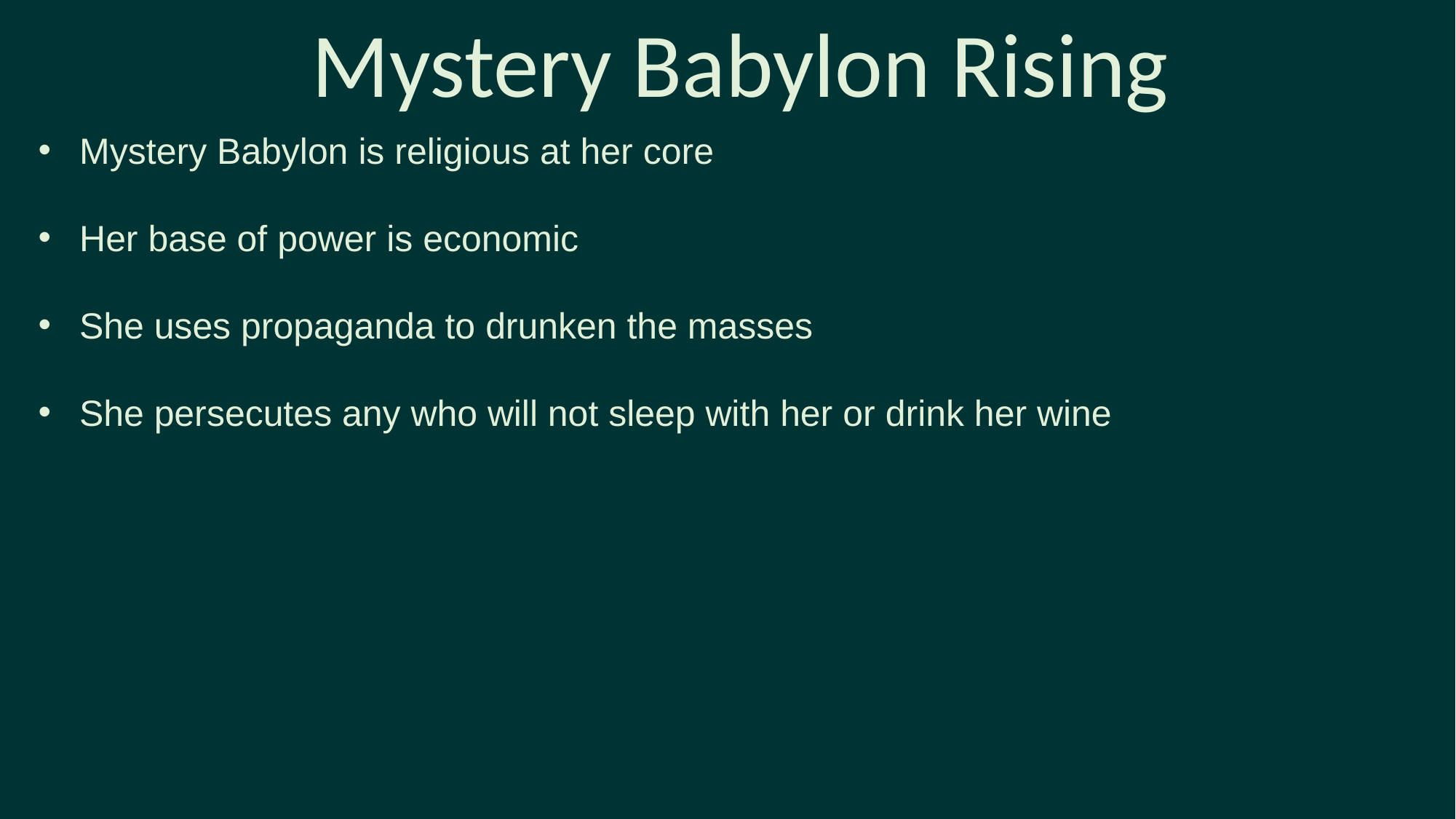

# Mystery Babylon Rising
Mystery Babylon is religious at her core

Her base of power is economic

She uses propaganda to drunken the masses

She persecutes any who will not sleep with her or drink her wine